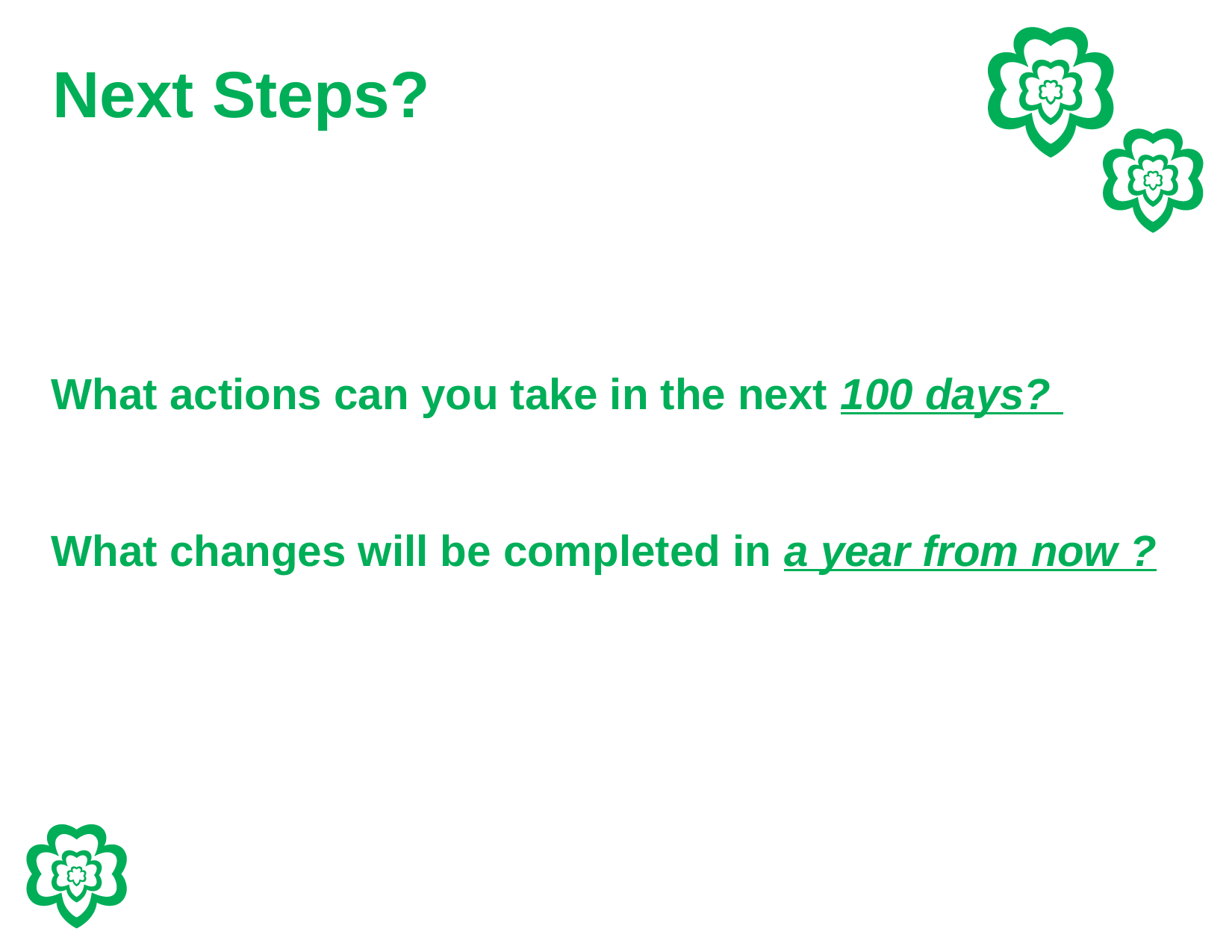

# Next Steps?
What actions can you take in the next 100 days?

What changes will be completed in a year from now ?